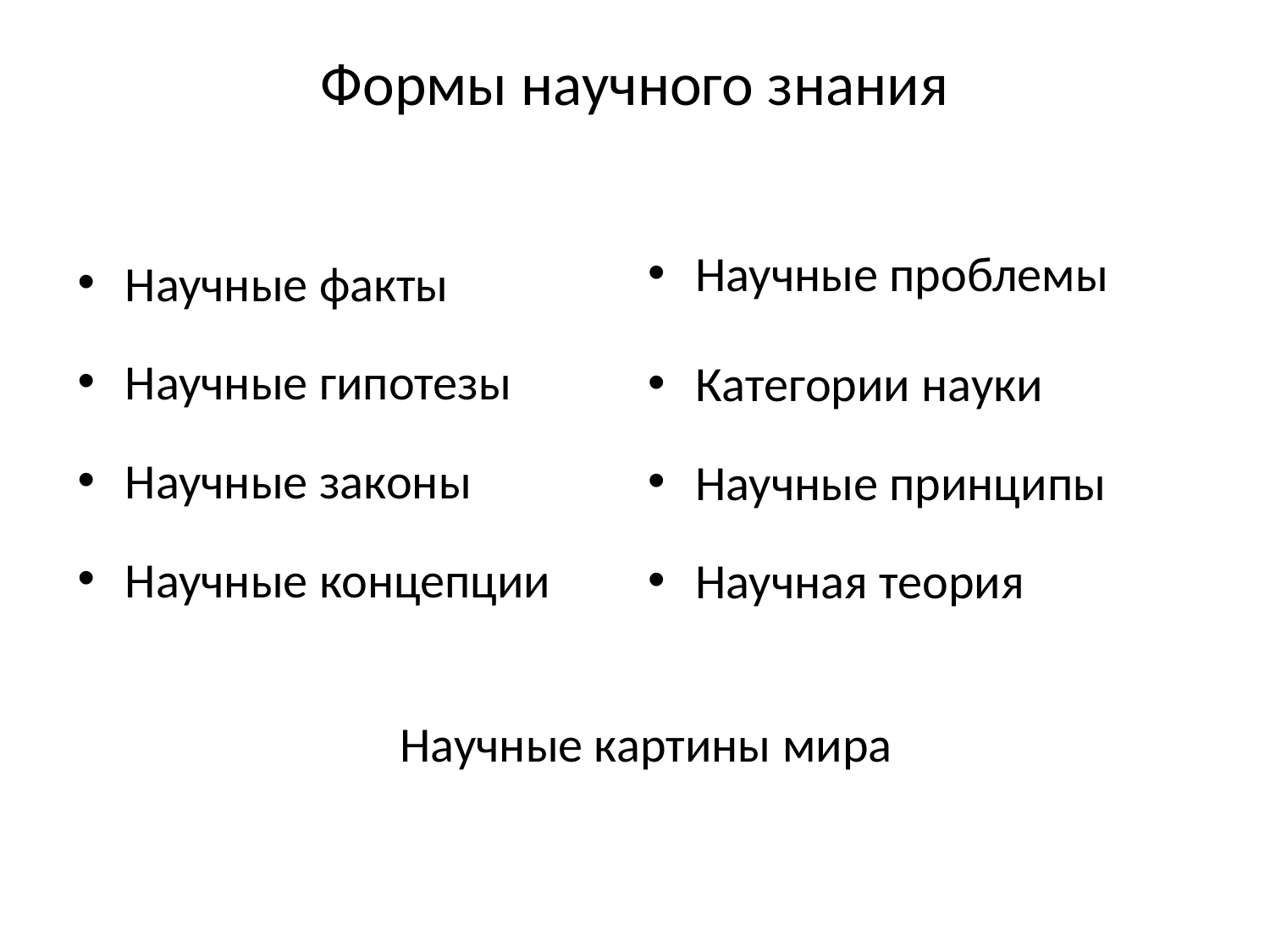

# Формы научного знания
Научные проблемы
Категории науки
Научные принципы
Научная теория

Научные факты
Научные гипотезы
Научные законы
Научные концепции

Научные картины мира